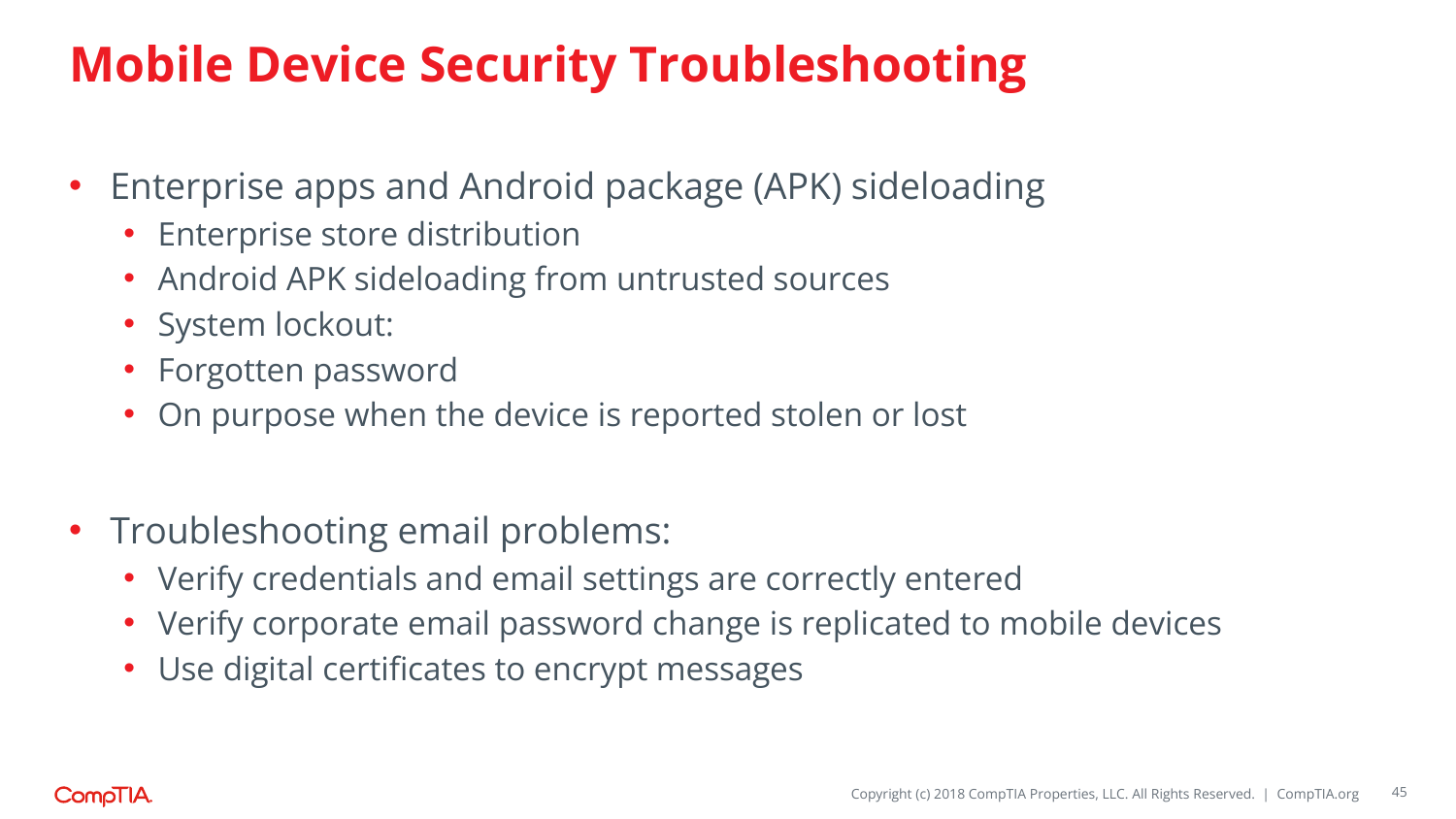

# Mobile Device Security Troubleshooting
Enterprise apps and Android package (APK) sideloading
Enterprise store distribution
Android APK sideloading from untrusted sources
System lockout:
Forgotten password
On purpose when the device is reported stolen or lost

Troubleshooting email problems:
Verify credentials and email settings are correctly entered
Verify corporate email password change is replicated to mobile devices
Use digital certificates to encrypt messages
45